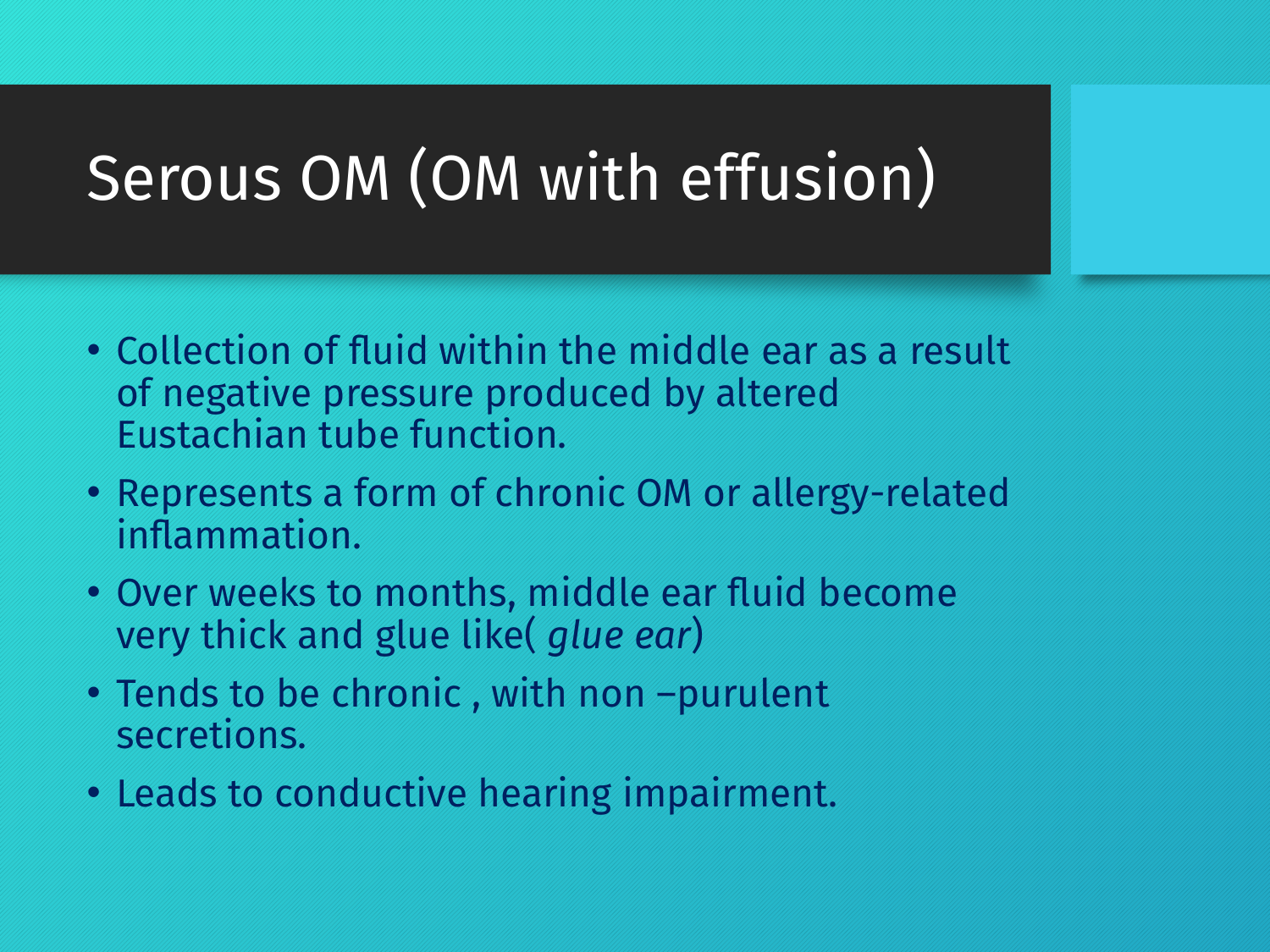

# Serous OM (OM with effusion)
Collection of fluid within the middle ear as a result of negative pressure produced by altered Eustachian tube function.
Represents a form of chronic OM or allergy-related inflammation.
Over weeks to months, middle ear fluid become very thick and glue like( glue ear)
Tends to be chronic , with non –purulent secretions.
Leads to conductive hearing impairment.